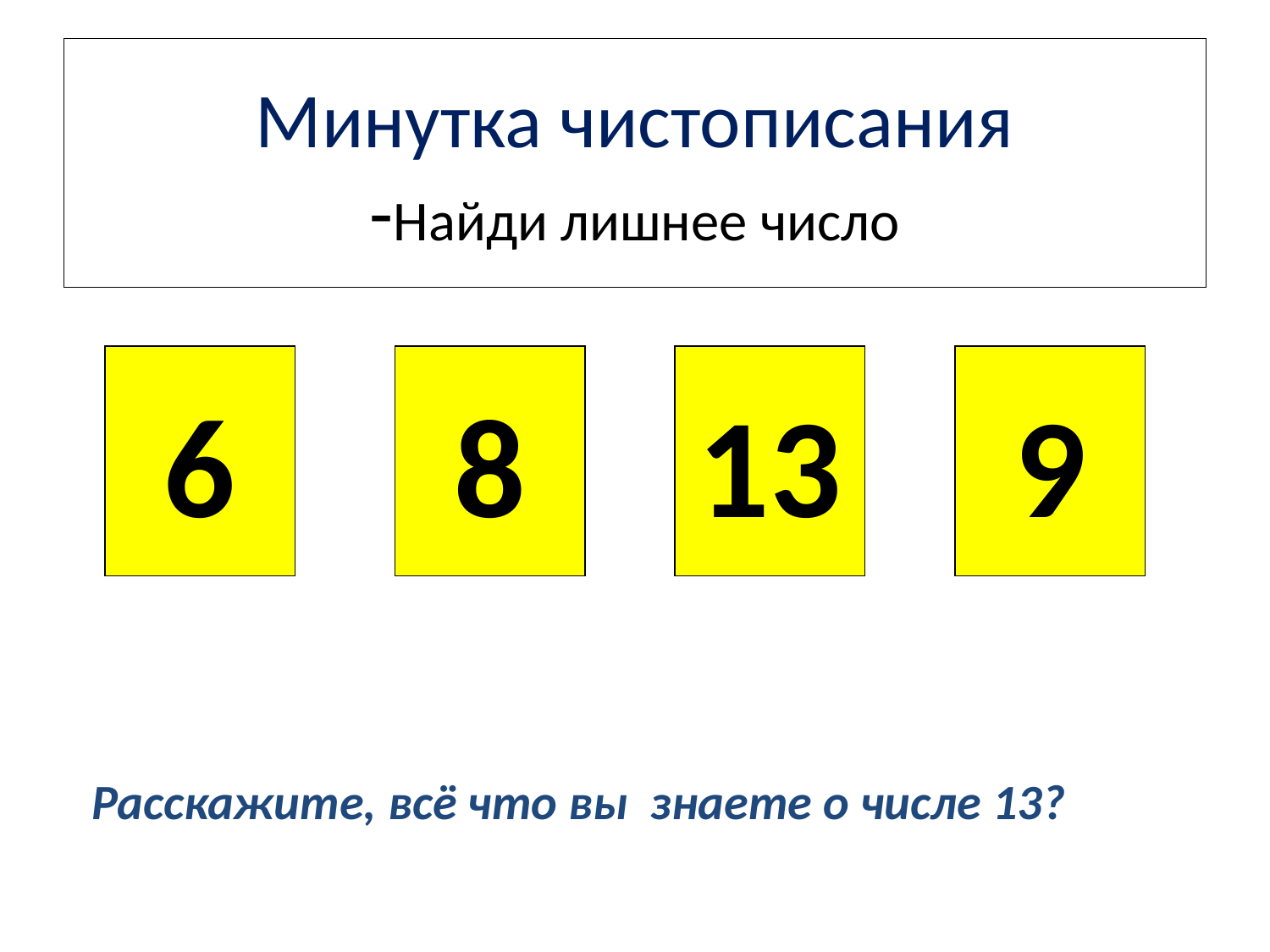

# Минутка чистописания -Найди лишнее число
6
8
13
9
Расскажите, всё что вы  знаете о числе 13?